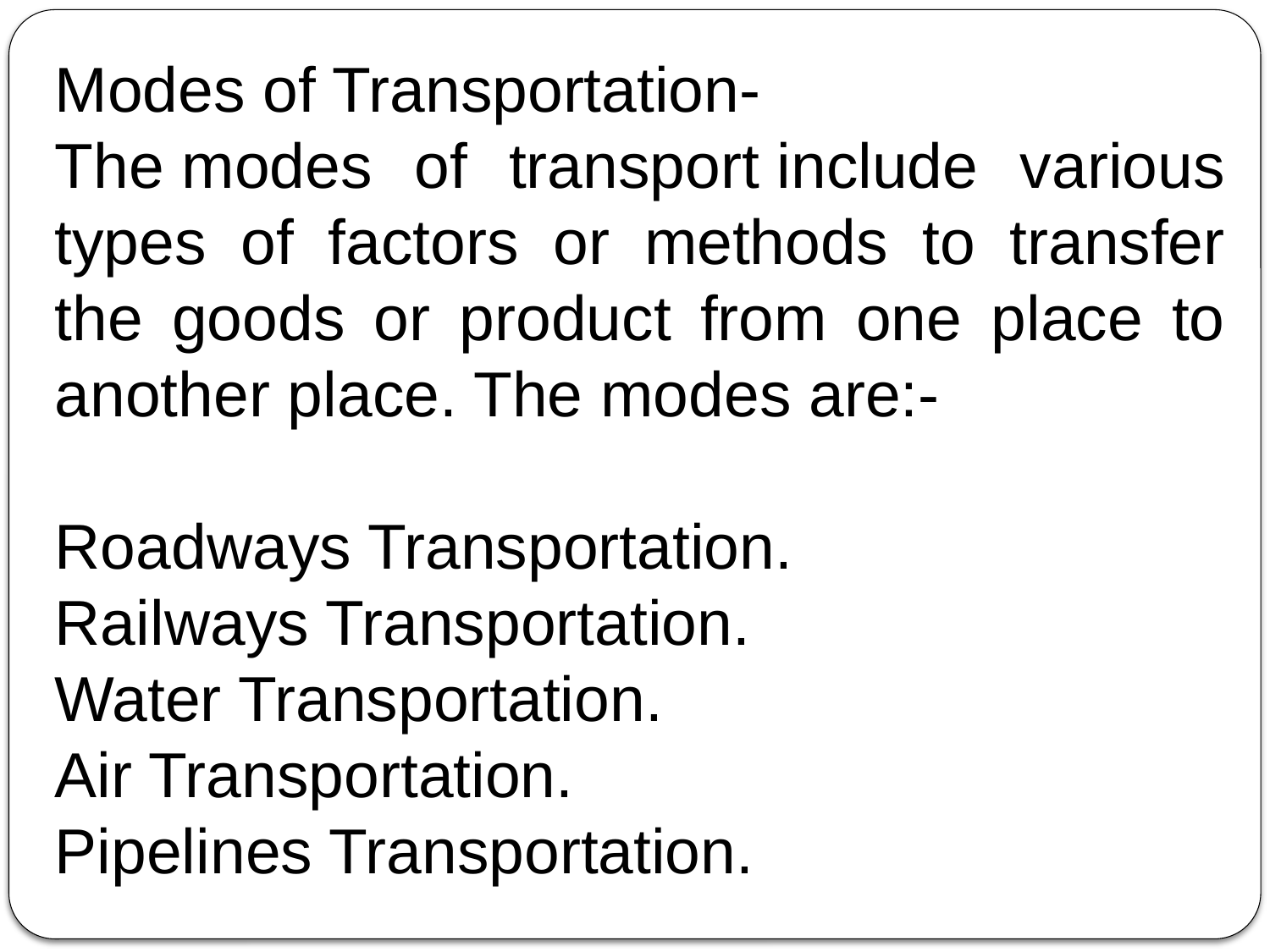

Modes of Transportation-
The modes of transport include various types of factors or methods to transfer the goods or product from one place to another place. The modes are:-

Roadways Transportation.
Railways Transportation.
Water Transportation.
Air Transportation.
Pipelines Transportation.